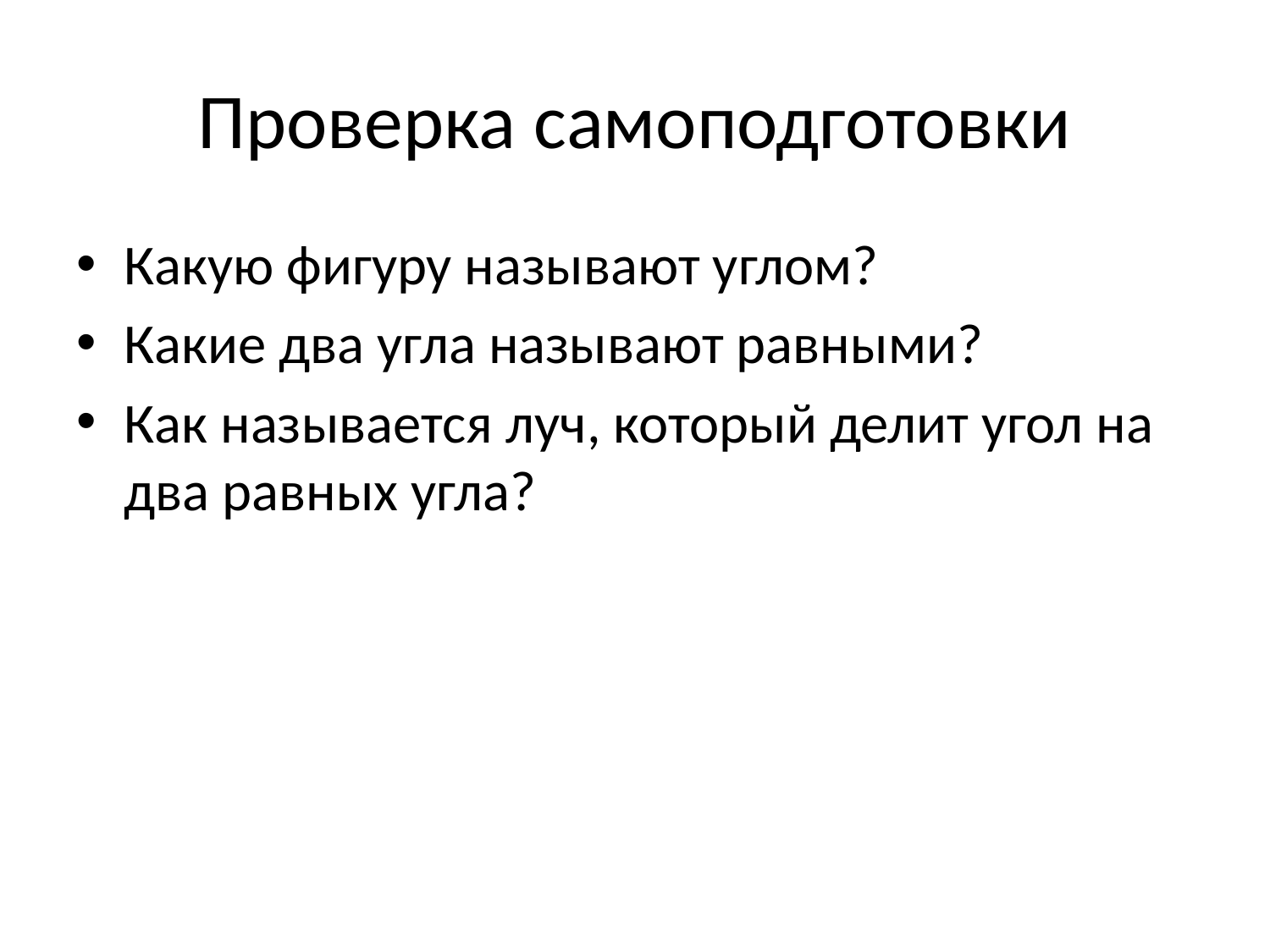

# Проверка самоподготовки
Какую фигуру называют углом?
Какие два угла называют равными?
Как называется луч, который делит угол на два равных угла?